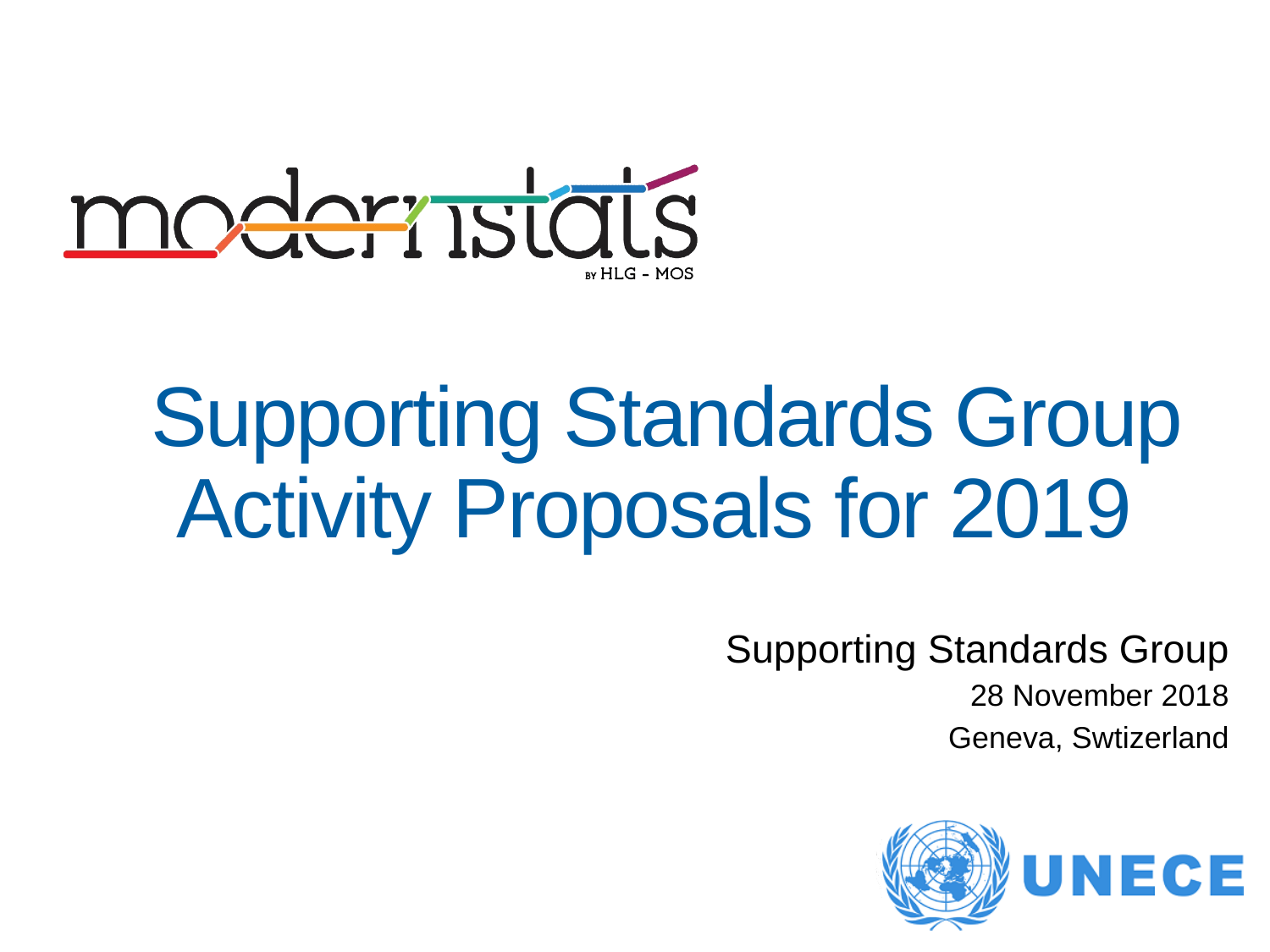

# Supporting Standards Group Activity Proposals for 2019

Supporting Standards Group
28 November 2018
Geneva, Swtizerland